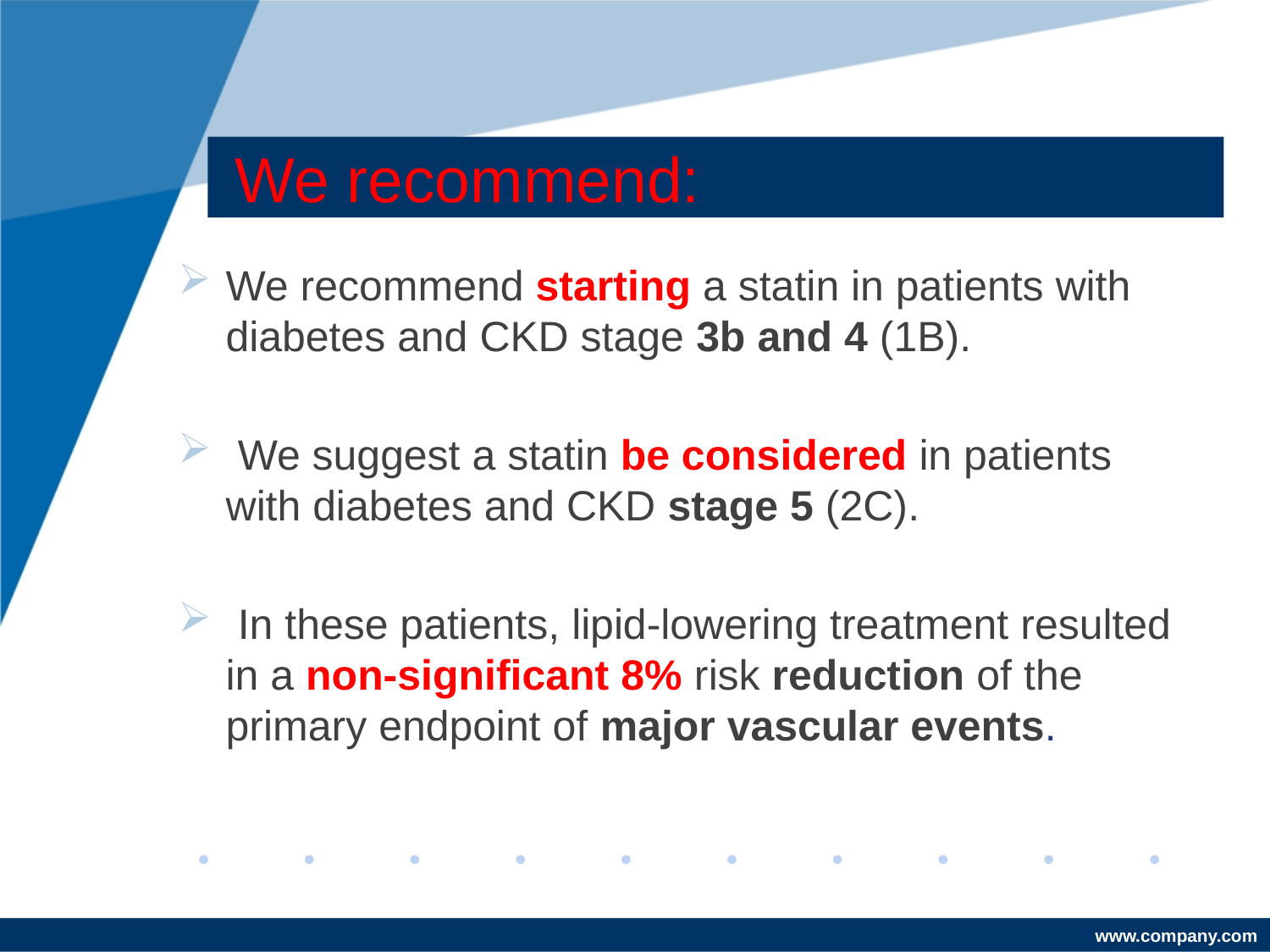

# We recommend:
We recommend starting a statin in patients with diabetes and CKD stage 3b and 4 (1B).

 We suggest a statin be considered in patients with diabetes and CKD stage 5 (2C).

 In these patients, lipid-lowering treatment resulted in a non-significant 8% risk reduction of the primary endpoint of major vascular events.